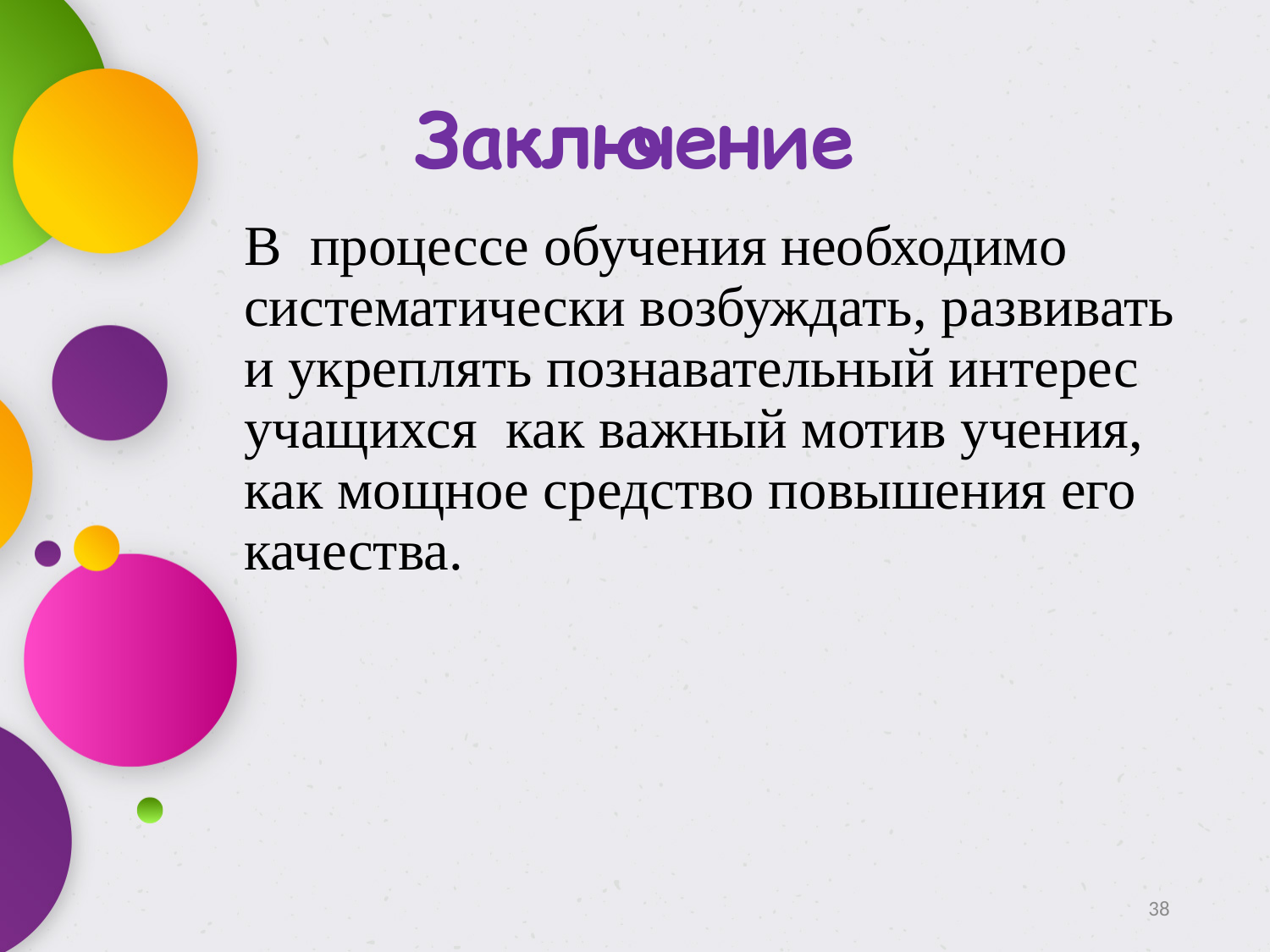

# Заключение
В  процессе обучения необходимо систематически возбуждать, развивать и укреплять познавательный интерес учащихся  как важный мотив учения, как мощное средство повышения его качества.

38